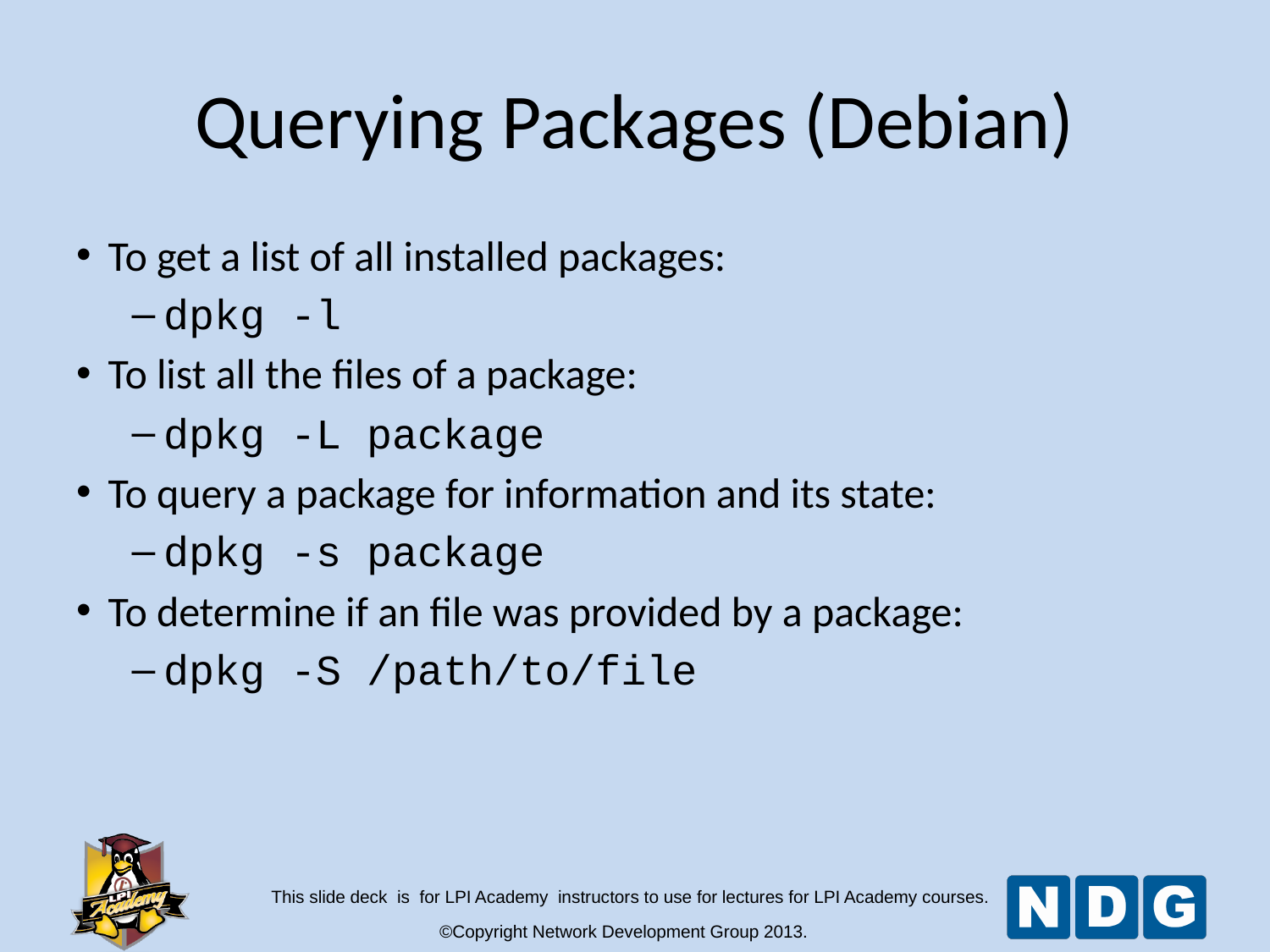

Querying Packages (Debian)
To get a list of all installed packages:
dpkg -l
To list all the files of a package:
dpkg -L package
To query a package for information and its state:
dpkg -s package
To determine if an file was provided by a package:
dpkg -S /path/to/file